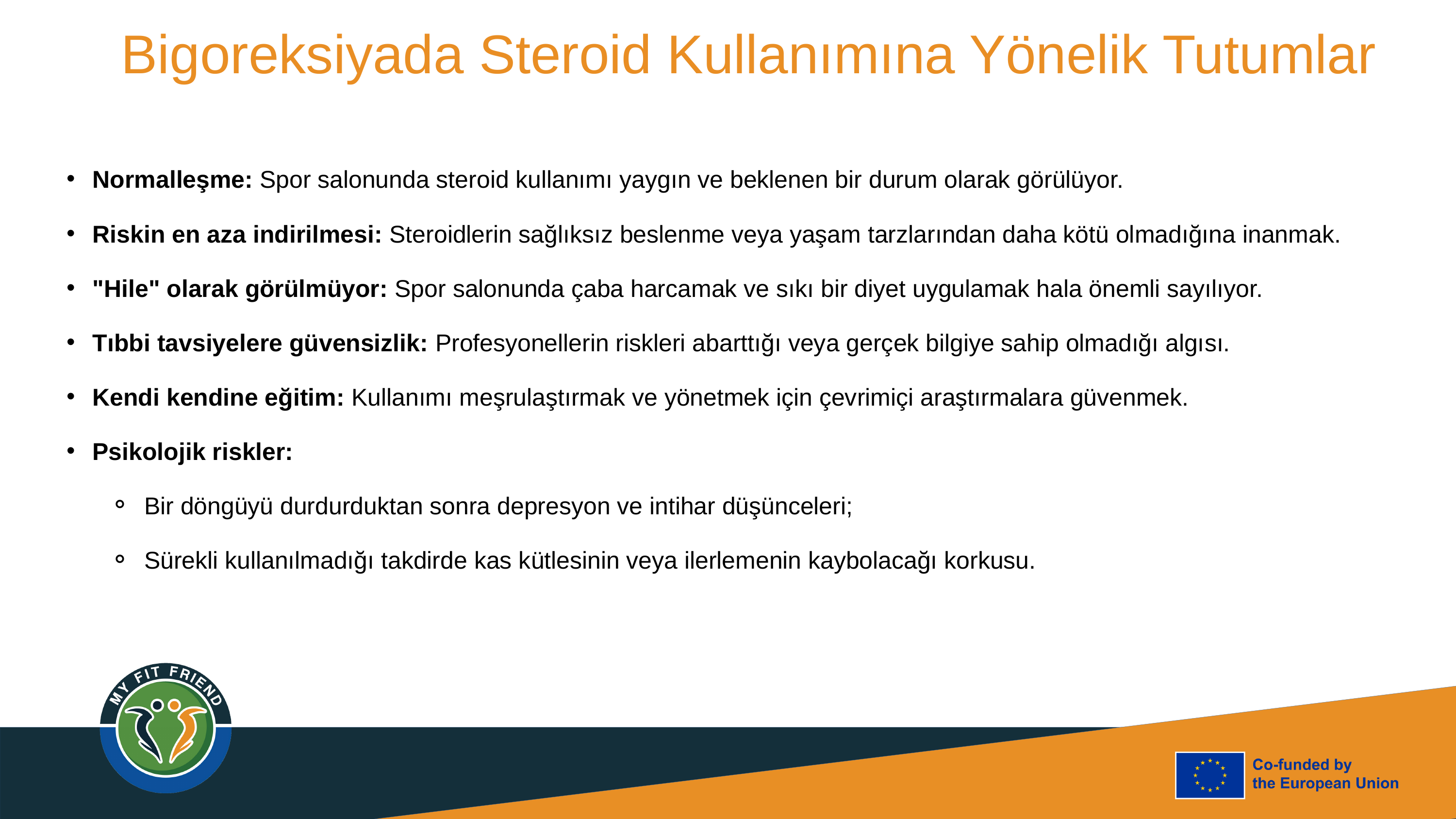

Bigoreksiyada Steroid Kullanımına Yönelik Tutumlar

Normalleşme: Spor salonunda steroid kullanımı yaygın ve beklenen bir durum olarak görülüyor.
Riskin en aza indirilmesi: Steroidlerin sağlıksız beslenme veya yaşam tarzlarından daha kötü olmadığına inanmak.
"Hile" olarak görülmüyor: Spor salonunda çaba harcamak ve sıkı bir diyet uygulamak hala önemli sayılıyor.
Tıbbi tavsiyelere güvensizlik: Profesyonellerin riskleri abarttığı veya gerçek bilgiye sahip olmadığı algısı.
Kendi kendine eğitim: Kullanımı meşrulaştırmak ve yönetmek için çevrimiçi araştırmalara güvenmek.
Psikolojik riskler:
Bir döngüyü durdurduktan sonra depresyon ve intihar düşünceleri;
Sürekli kullanılmadığı takdirde kas kütlesinin veya ilerlemenin kaybolacağı korkusu.